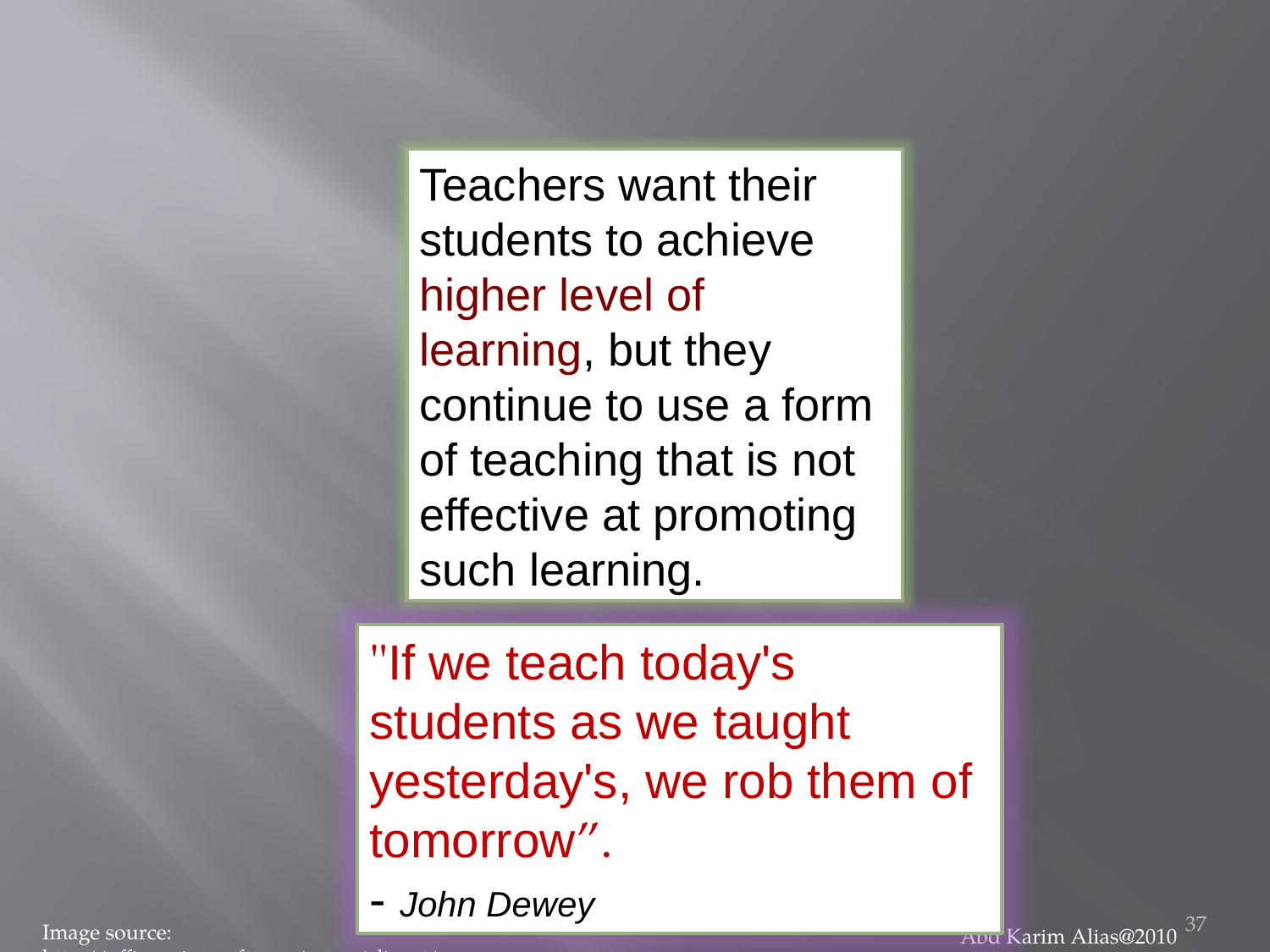

Teachers want their students to achieve higher level of learning, but they continue to use a form of teaching that is not effective at promoting such learning.
"If we teach today's students as we taught yesterday's, we rob them of tomorrow”.
- John Dewey
37
Abd Karim Alias@2010
Image source: http://office.microsoft.com/en-us/clipart/